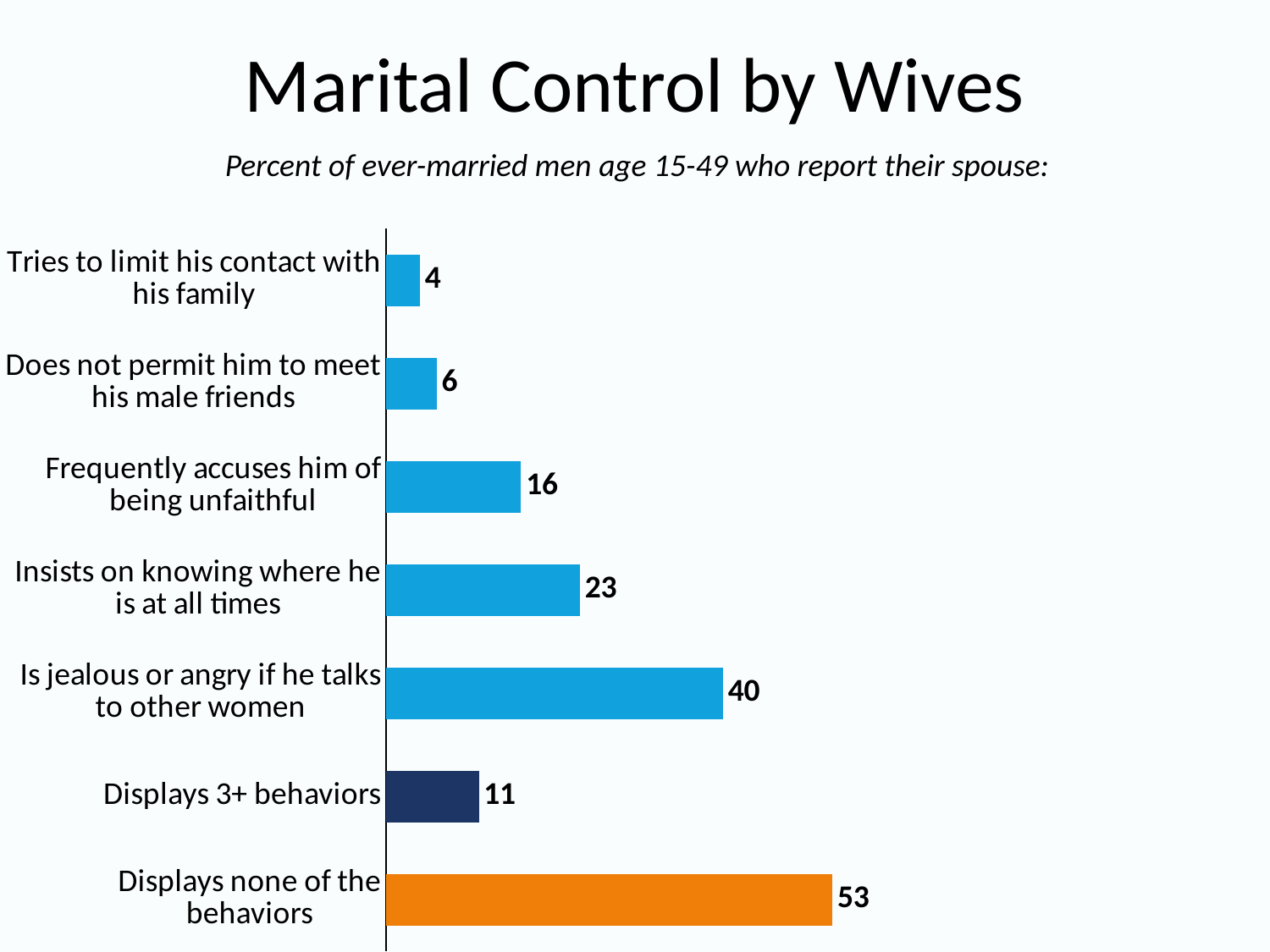

# Marital Control by Wives
Percent of ever-married men age 15-49 who report their spouse:

### Chart

| Category | Series 1 |
|---|---|
| Displays none of the behaviors | 53.0 |
| Displays 3+ behaviors | 11.0 |
| Is jealous or angry if he talks to other women | 40.0 |
| Insists on knowing where he is at all times | 23.0 |
| Frequently accuses him of being unfaithful | 16.0 |
| Does not permit him to meet his male friends | 6.0 |
| Tries to limit his contact with his family | 4.0 |